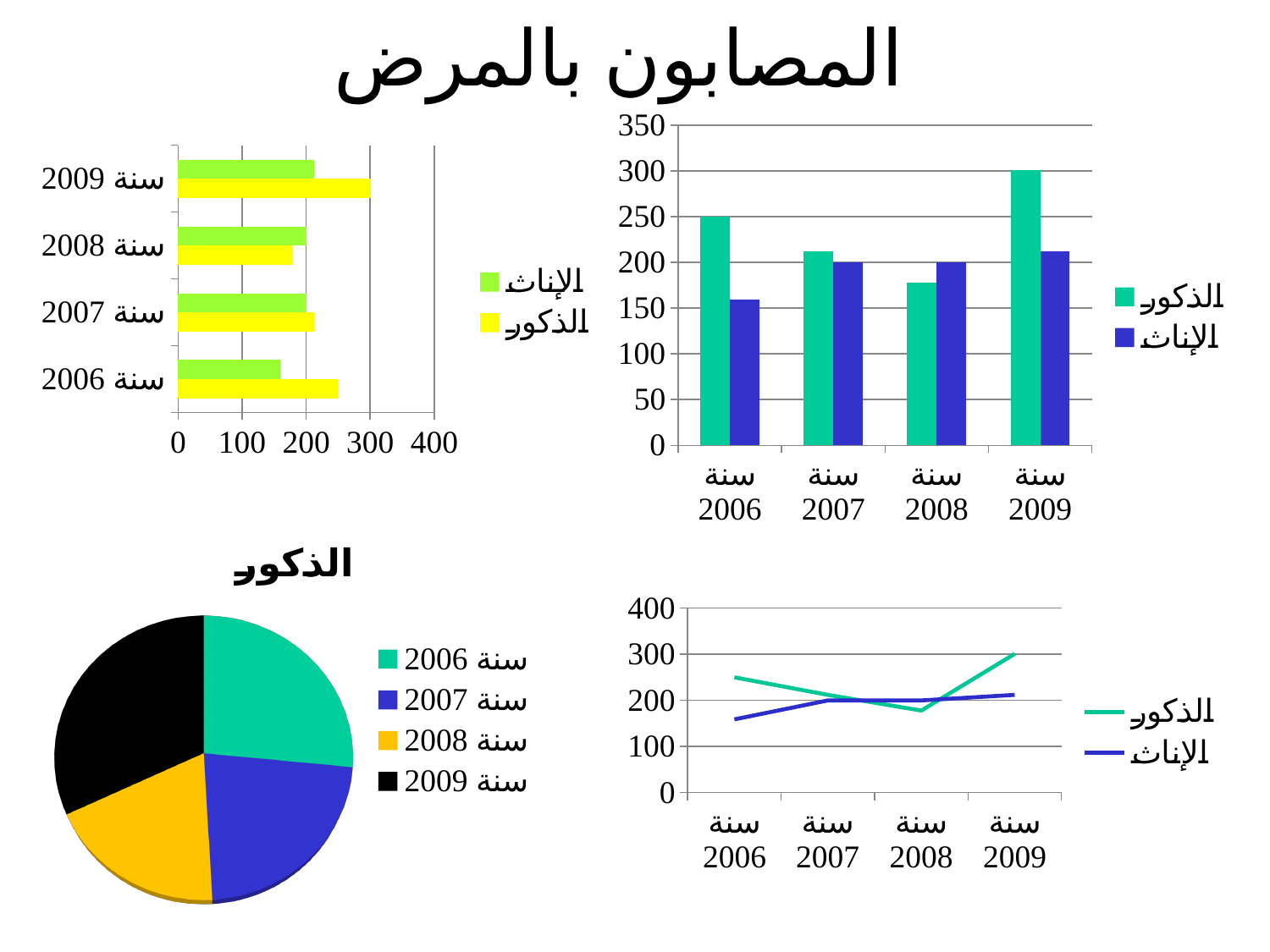

# المصابون بالمرض

### Chart

| Category | الذكور | الإناث |
|---|---|---|
| سنة 2006 | 250.0 | 159.0 |
| سنة 2007 | 212.0 | 200.0 |
| سنة 2008 | 178.0 | 200.0 |
| سنة 2009 | 301.0 | 212.0 |

### Chart

| Category | الذكور | الإناث |
|---|---|---|
| سنة 2006 | 250.0 | 159.0 |
| سنة 2007 | 212.0 | 200.0 |
| سنة 2008 | 178.0 | 200.0 |
| سنة 2009 | 301.0 | 212.0 |

[unsupported chart]

### Chart

| Category | الذكور | الإناث |
|---|---|---|
| سنة 2006 | 250.0 | 159.0 |
| سنة 2007 | 212.0 | 200.0 |
| سنة 2008 | 178.0 | 200.0 |
| سنة 2009 | 301.0 | 212.0 |